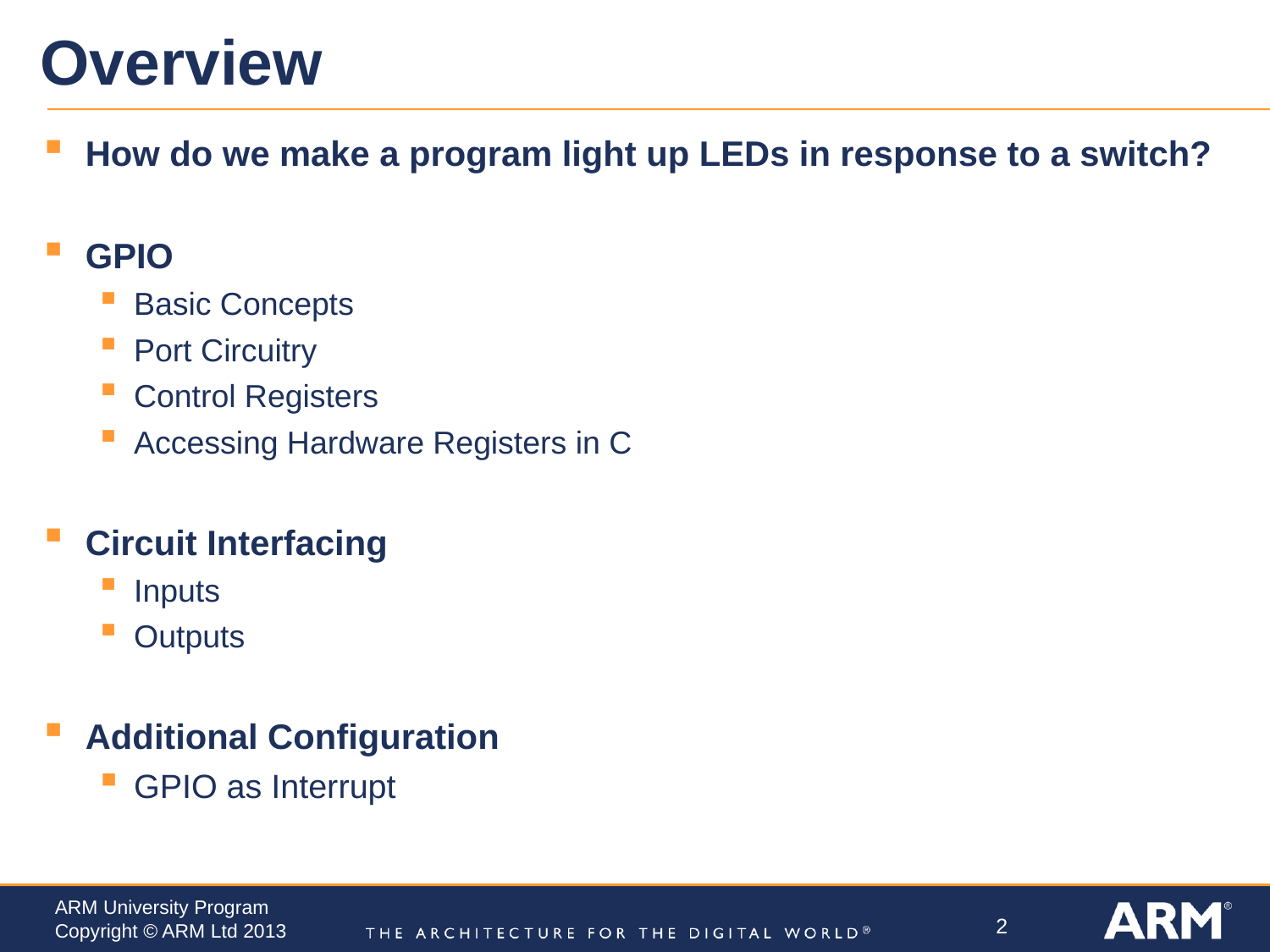

# Overview
How do we make a program light up LEDs in response to a switch?

GPIO
Basic Concepts
Port Circuitry
Control Registers
Accessing Hardware Registers in C

Circuit Interfacing
Inputs
Outputs

Additional Configuration
GPIO as Interrupt